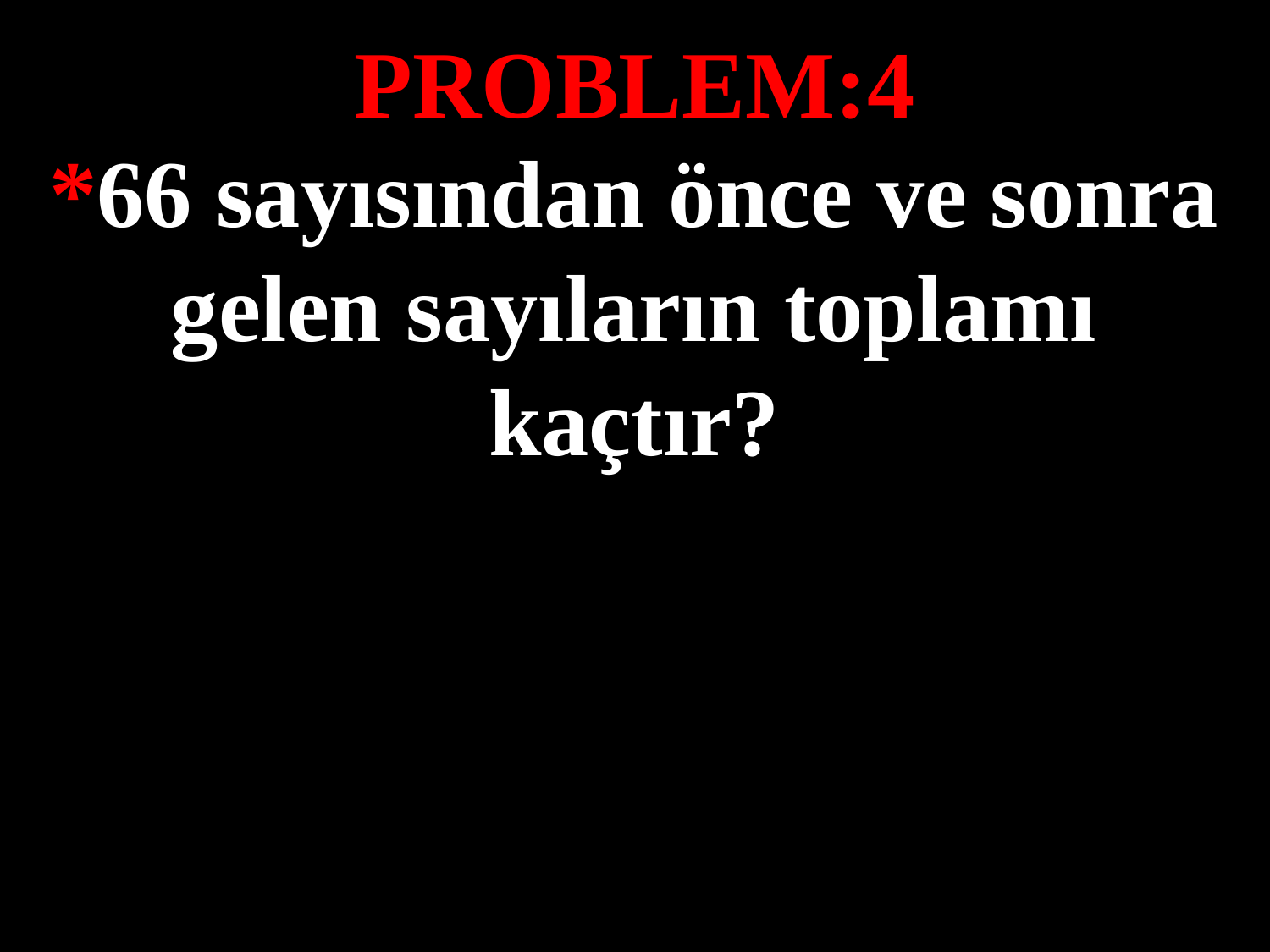

PROBLEM:4
*66 sayısından önce ve sonra gelen sayıların toplamı kaçtır?
#